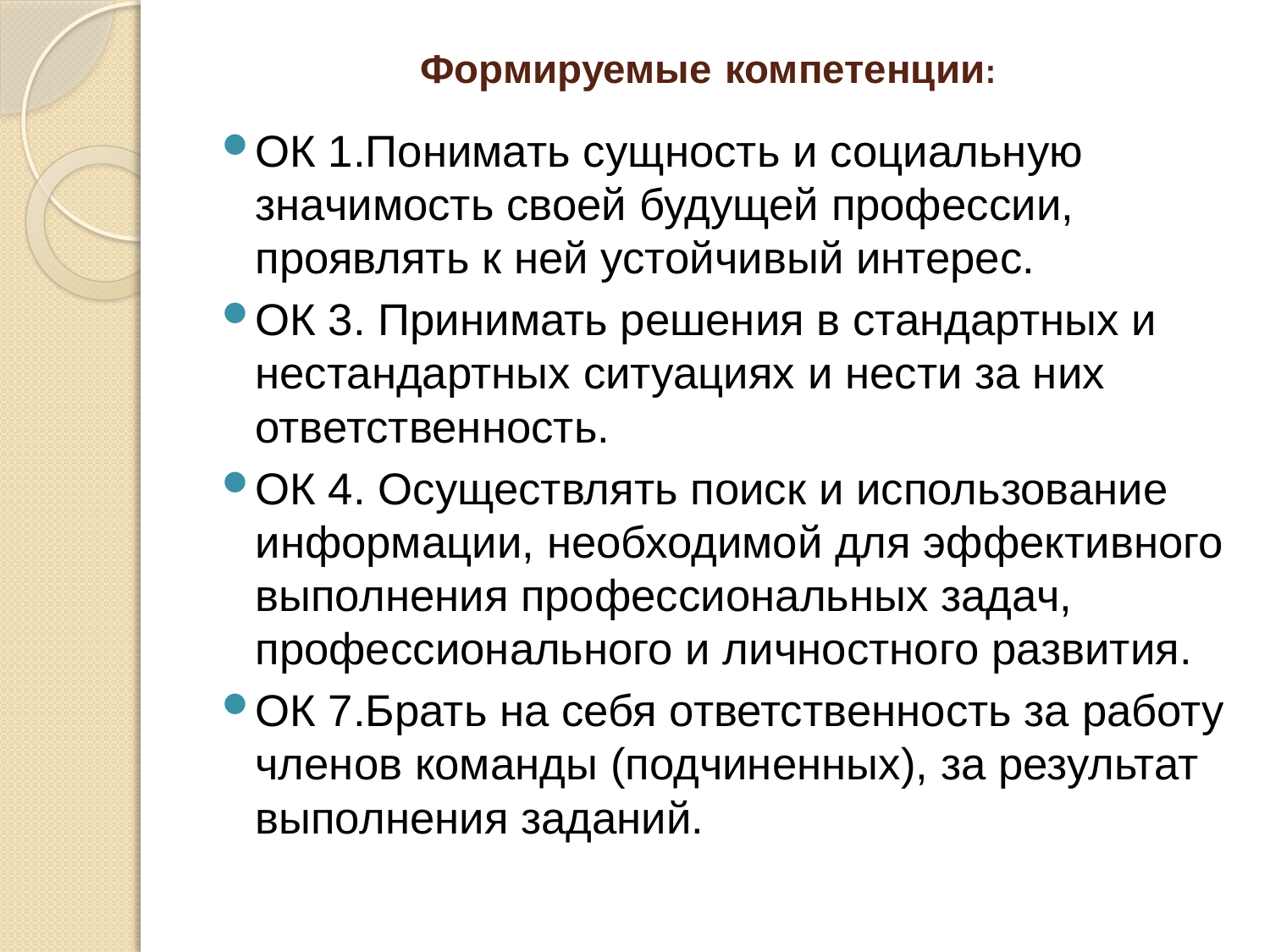

# Формируемые компетенции:
ОК 1.Понимать сущность и социальную значимость своей будущей профессии, проявлять к ней устойчивый интерес.
ОК 3. Принимать решения в стандартных и нестандартных ситуациях и нести за них ответственность.
ОК 4. Осуществлять поиск и использование информации, необходимой для эффективного выполнения профессиональных задач, профессионального и личностного развития.
ОК 7.Брать на себя ответственность за работу членов команды (подчиненных), за результат выполнения заданий.